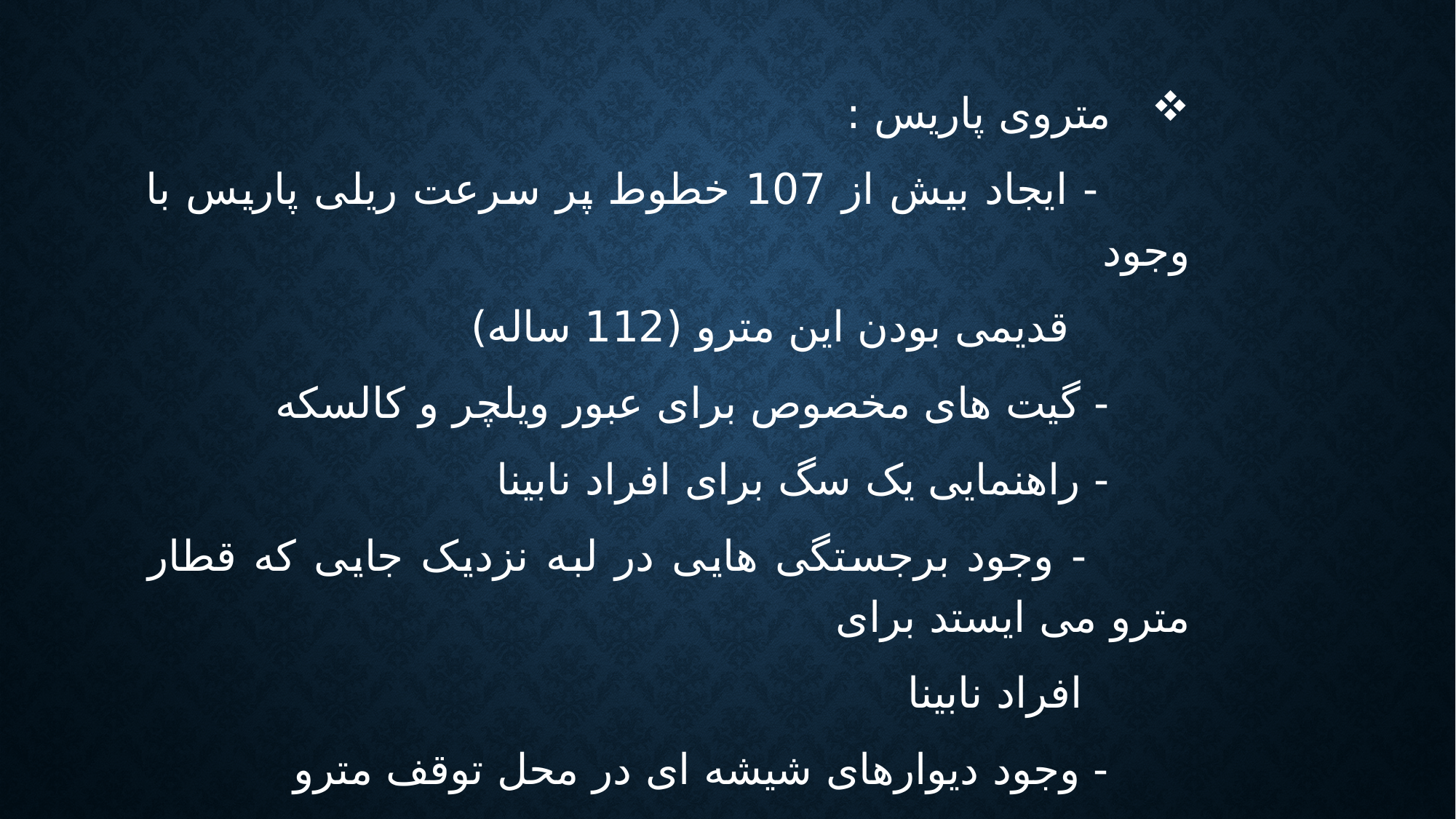

متروی پاریس :
      - ایجاد بیش از 107 خطوط پر سرعت ریلی پاریس با وجود
         قدیمی بودن این مترو (112 ساله)
      - گیت های مخصوص برای عبور ویلچر و کالسکه
      - راهنمایی یک سگ برای افراد نابینا
      - وجود برجستگی هایی در لبه نزدیک جایی که قطار مترو می ایستد برای
        افراد نابینا
      - وجود دیوارهای شیشه ای در محل توقف مترو
      - ایزی مترو ، راهنما های صوتی برای نابینایان
      - امکان ارتباط تلفنی با ارکنان مترو با حلقه های مغناطیسی برای ناشنوایان